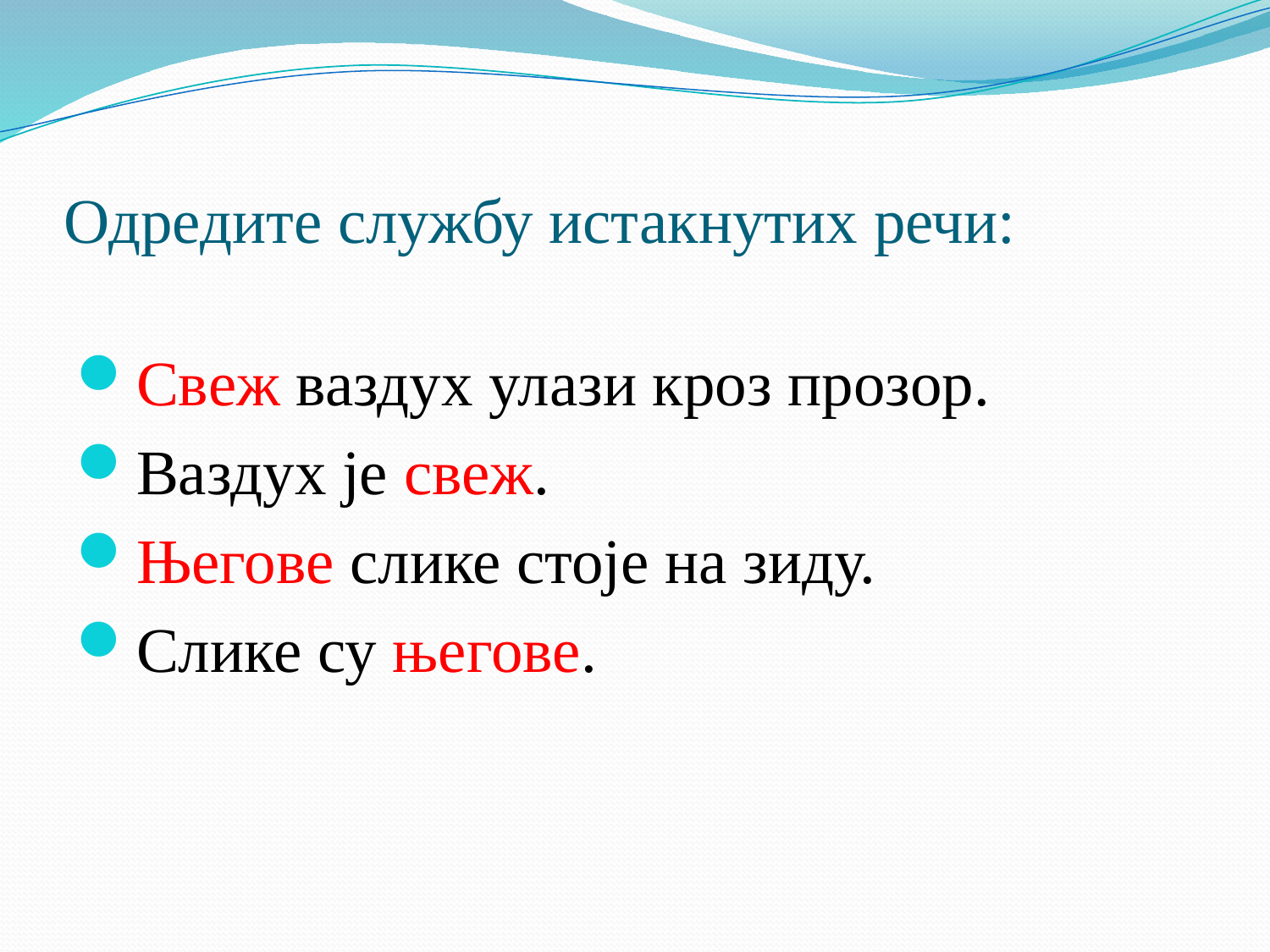

# Одредите службу истакнутих речи:

Свеж ваздух улази кроз прозор.
Ваздух је свеж.
Његове слике стоје на зиду.
Слике су његове.